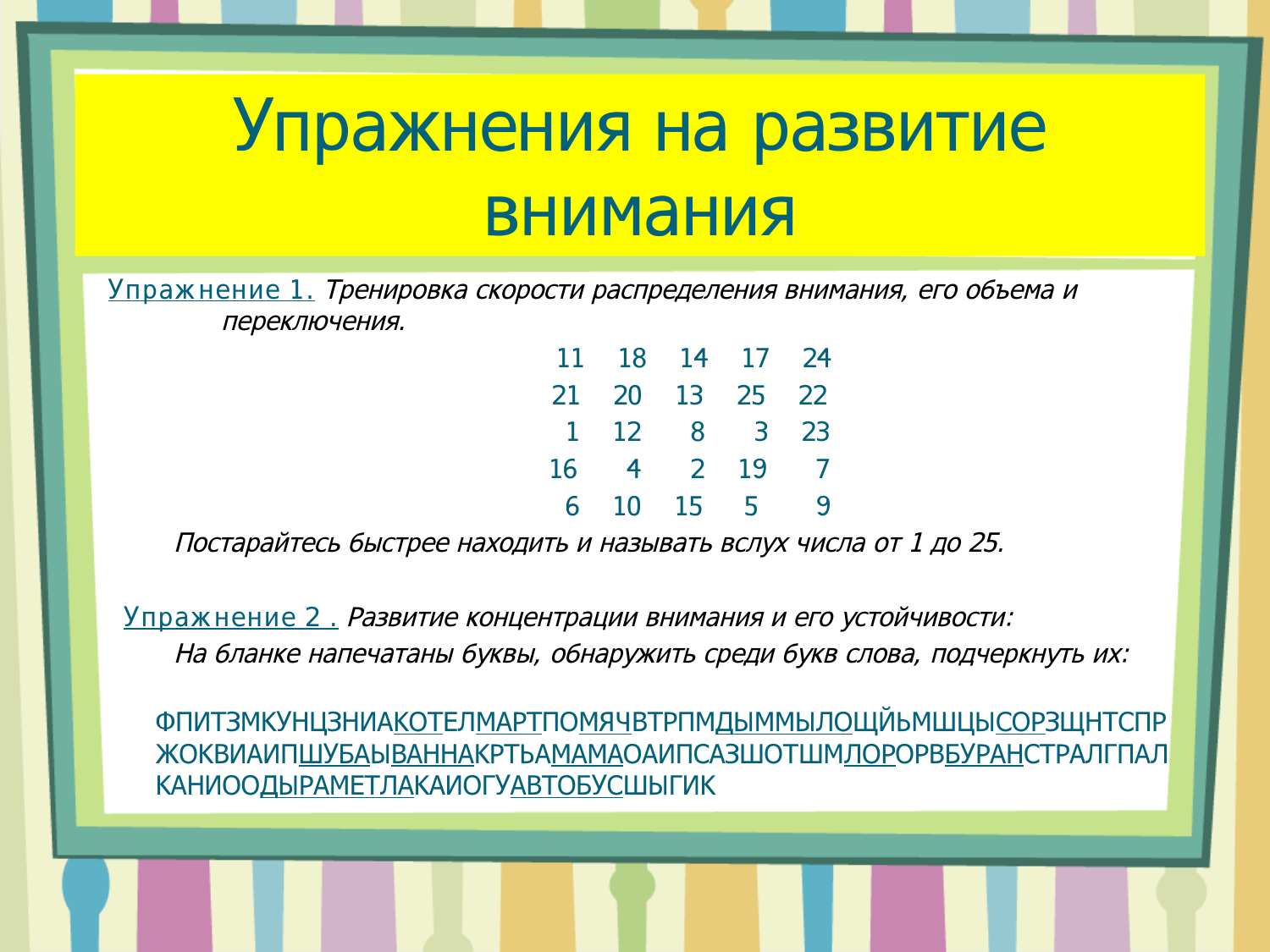

# Упражнения на развитие внимания
Упражнение 1. Тренировка скорости распределения внимания, его объема и                    переключения.
             11    18    14    17    24
            21    20    13    25    22
              1    12      8      3    23
            16      4      2    19      7
              6    10    15     5       9
        Постарайтесь быстрее находить и называть вслух числа от 1 до 25.

  Упражнение 2 . Развитие концентрации внимания и его устойчивости:
        На бланке напечатаны буквы, обнаружить среди букв слова, подчеркнуть их:
       ФПИТЗМКУНЦЗНИАКОТЕЛМАРТПОМЯЧВТРПМДЫММЫЛОЩЙЬМШЦЫСОРЗЩНТСПРЖОКВИАИПШУБАЫВАННАКРТЬАМАМАОАИПСАЗШОТШМЛОРОРВБУРАНСТРАЛГПАЛКАНИООДЫРАМЕТЛАКАИОГУАВТОБУСШЫГИК